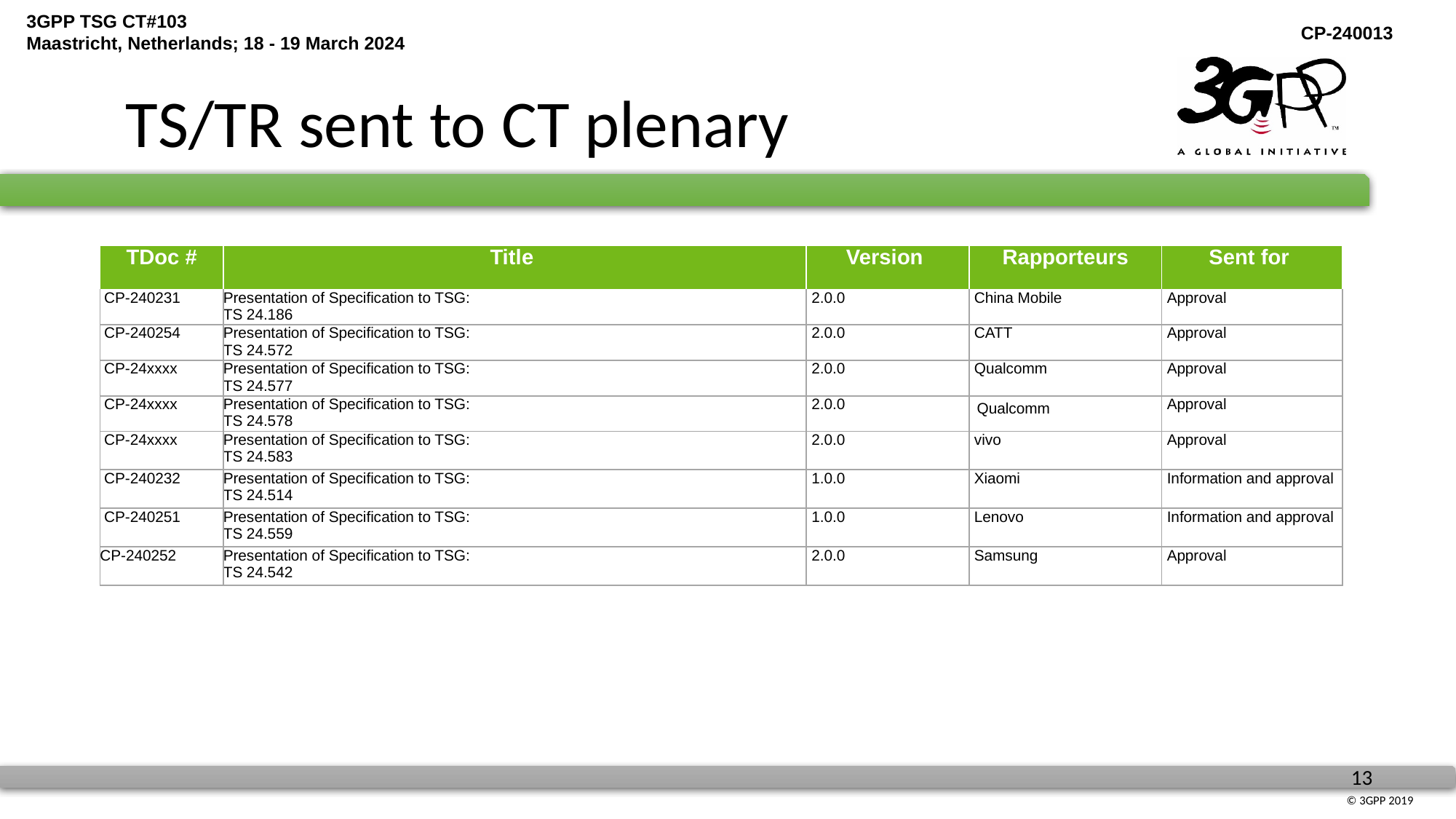

# TS/TR sent to CT plenary
| TDoc # | Title | Version | Rapporteurs | Sent for |
| --- | --- | --- | --- | --- |
| CP-240231 | Presentation of Specification to TSG: TS 24.186 | 2.0.0 | China Mobile | Approval |
| CP-240254 | Presentation of Specification to TSG: TS 24.572 | 2.0.0 | CATT | Approval |
| CP-24xxxx | Presentation of Specification to TSG: TS 24.577 | 2.0.0 | Qualcomm | Approval |
| CP-24xxxx | Presentation of Specification to TSG: TS 24.578 | 2.0.0 | Qualcomm | Approval |
| CP-24xxxx | Presentation of Specification to TSG: TS 24.583 | 2.0.0 | vivo | Approval |
| CP-240232 | Presentation of Specification to TSG: TS 24.514 | 1.0.0 | Xiaomi | Information and approval |
| CP-240251 | Presentation of Specification to TSG: TS 24.559 | 1.0.0 | Lenovo | Information and approval |
| CP-240252 | Presentation of Specification to TSG: TS 24.542 | 2.0.0 | Samsung | Approval |